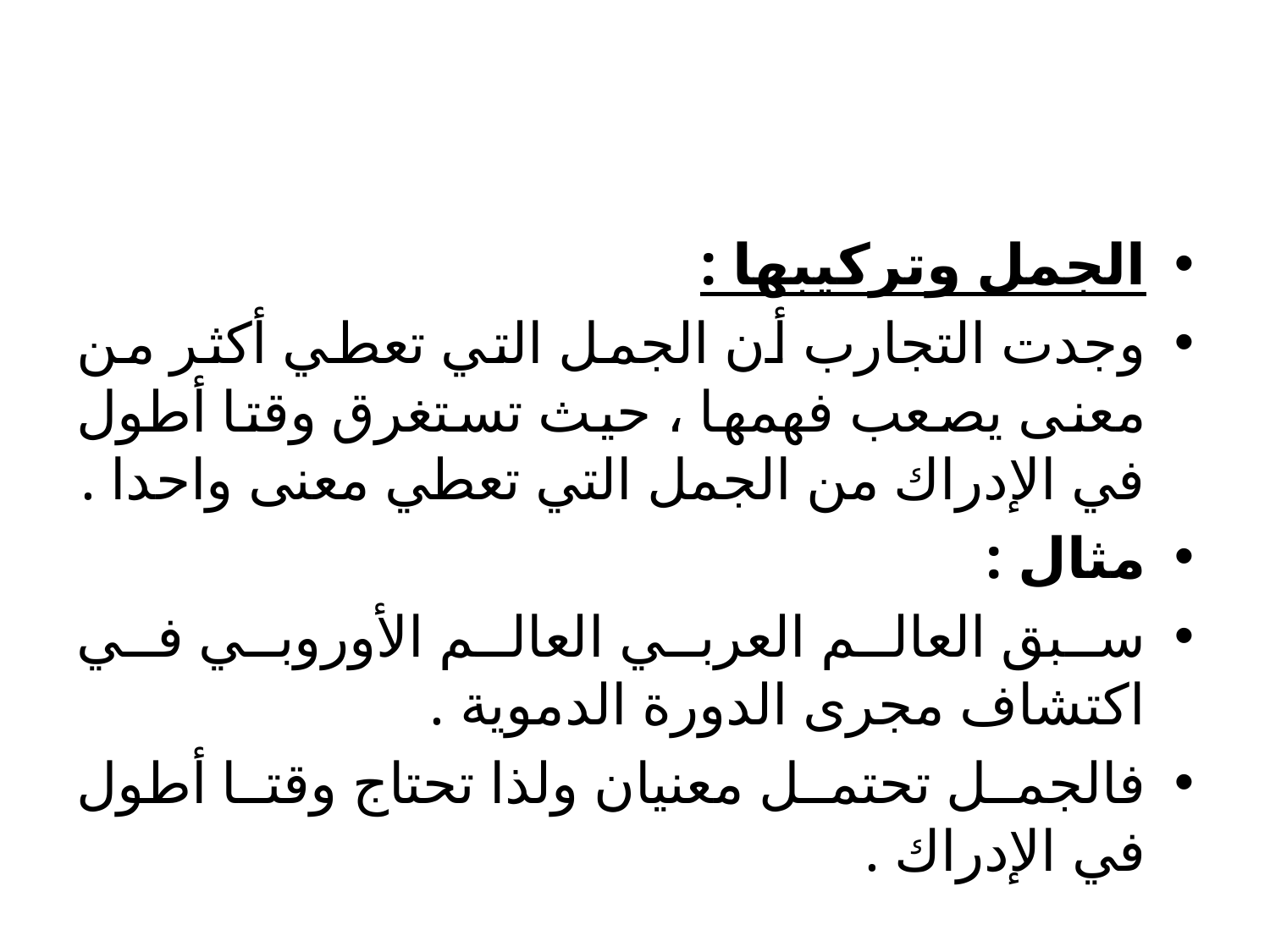

#
الجمل وتركيبها :
وجدت التجارب أن الجمل التي تعطي أكثر من معنى يصعب فهمها ، حيث تستغرق وقتا أطول في الإدراك من الجمل التي تعطي معنى واحدا .
مثال :
سبق العالم العربي العالم الأوروبي في اكتشاف مجرى الدورة الدموية .
فالجمل تحتمل معنيان ولذا تحتاج وقتا أطول في الإدراك .